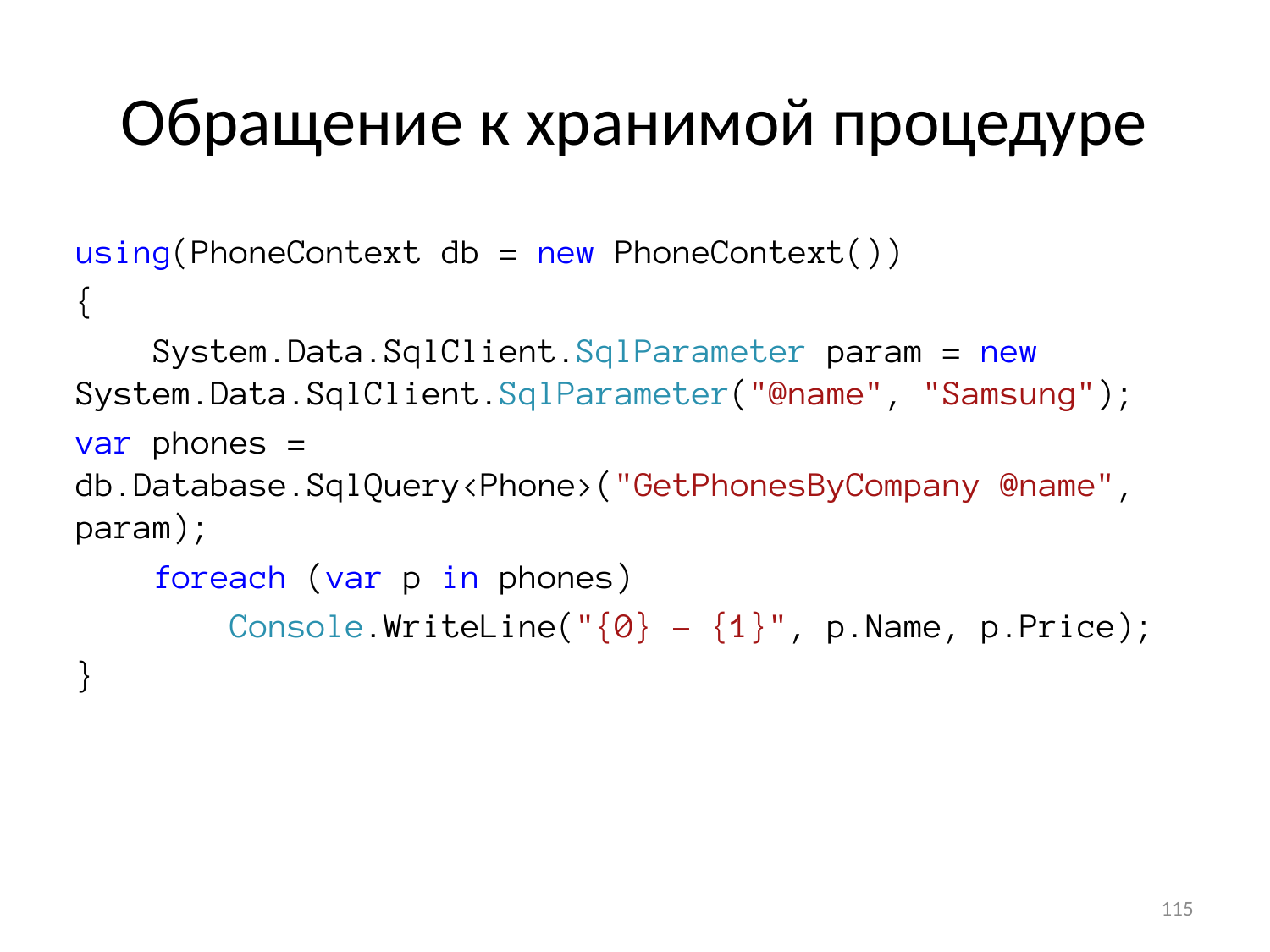

# Обращение к хранимой процедуре
using(PhoneContext db = new PhoneContext())
{
    System.Data.SqlClient.SqlParameter param = new System.Data.SqlClient.SqlParameter("@name", "Samsung");
var phones = db.Database.SqlQuery<Phone>("GetPhonesByCompany @name", param);
    foreach (var p in phones)
        Console.WriteLine("{0} - {1}", p.Name, p.Price);
}
115